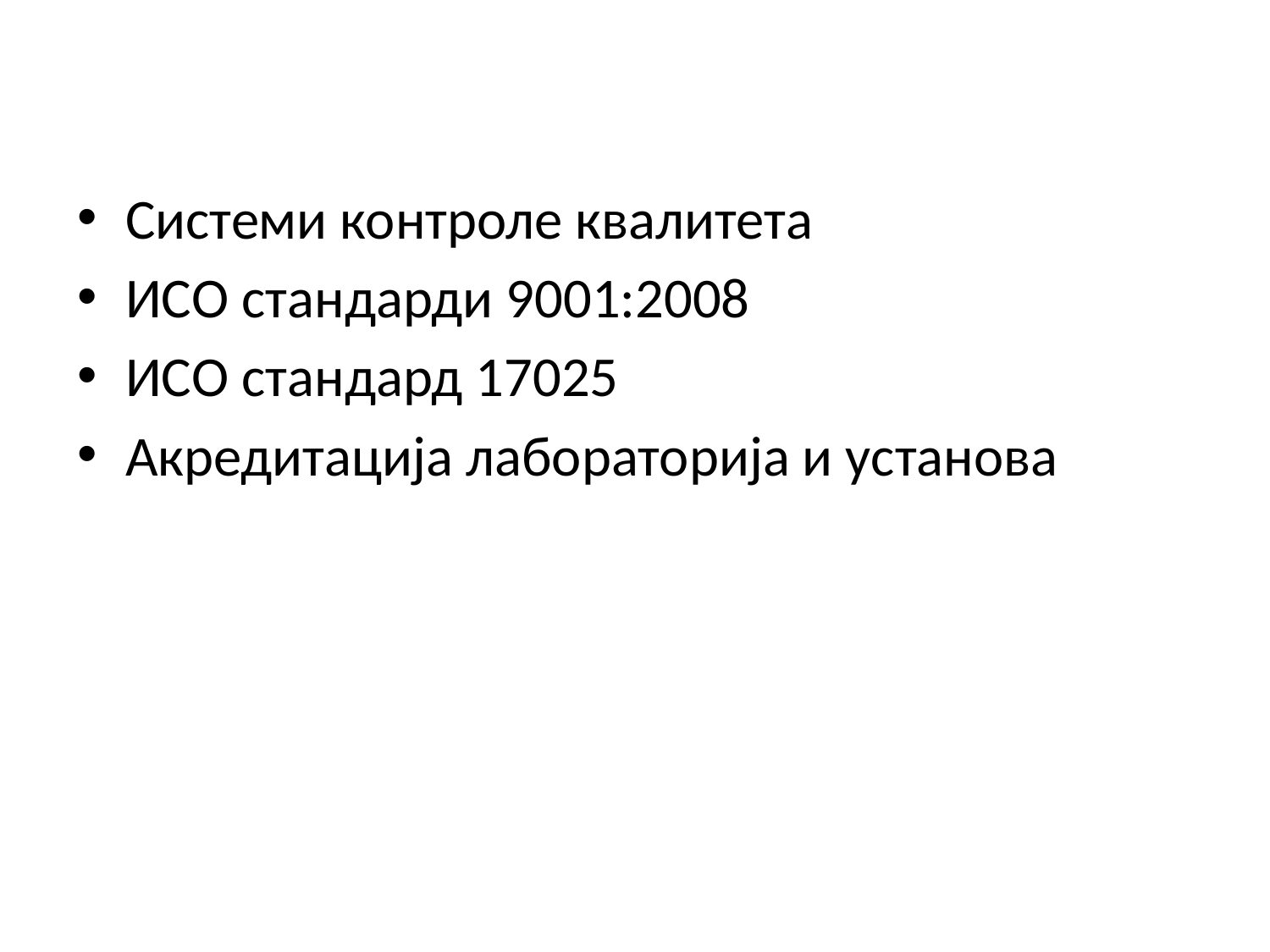

Системи контроле квалитета
ИСО стандарди 9001:2008
ИСО стандард 17025
Акредитација лабораторија и установа